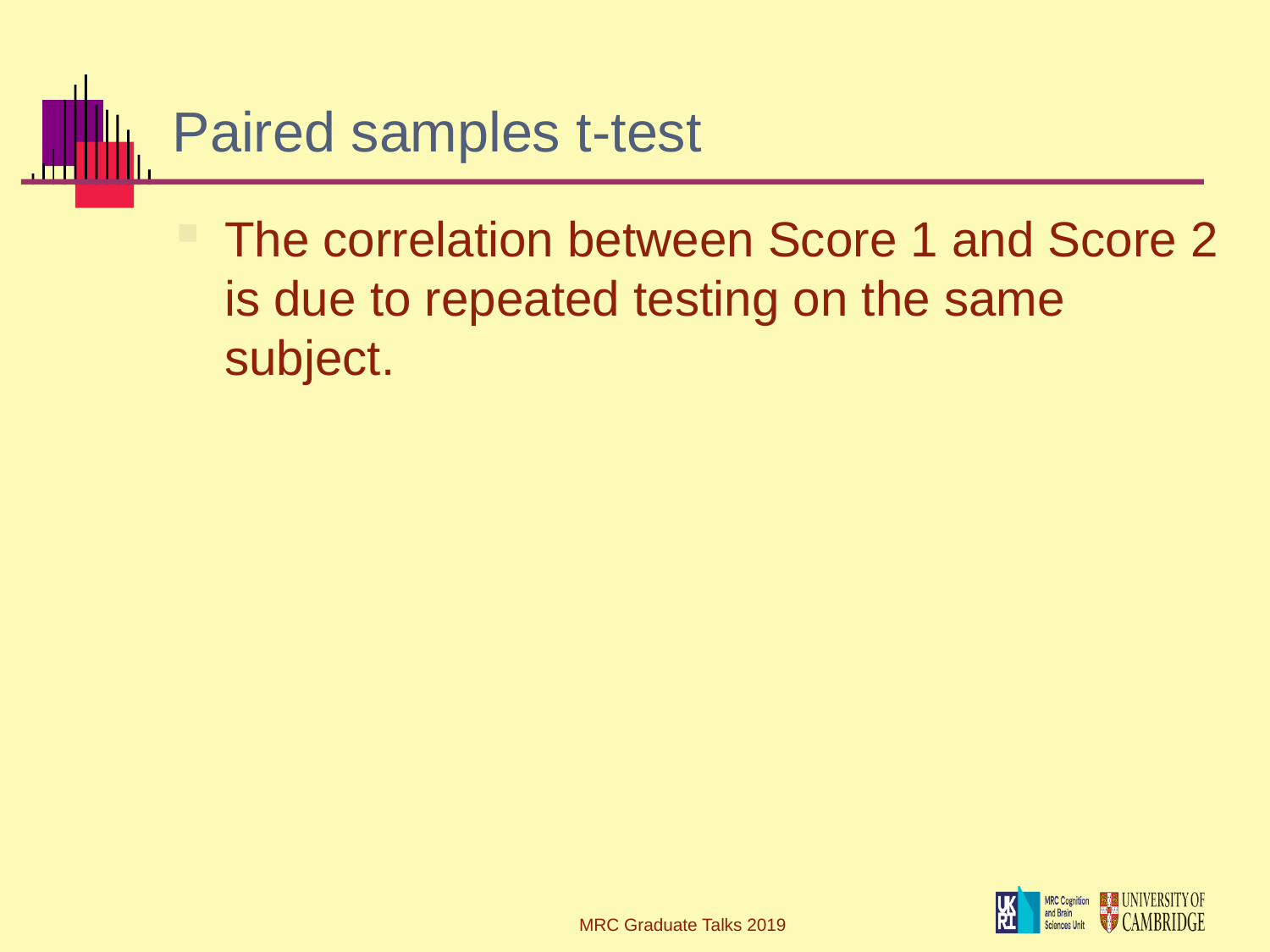

# Paired samples t-test
The correlation between Score 1 and Score 2 is due to repeated testing on the same subject.

MRC Graduate Talks 2019